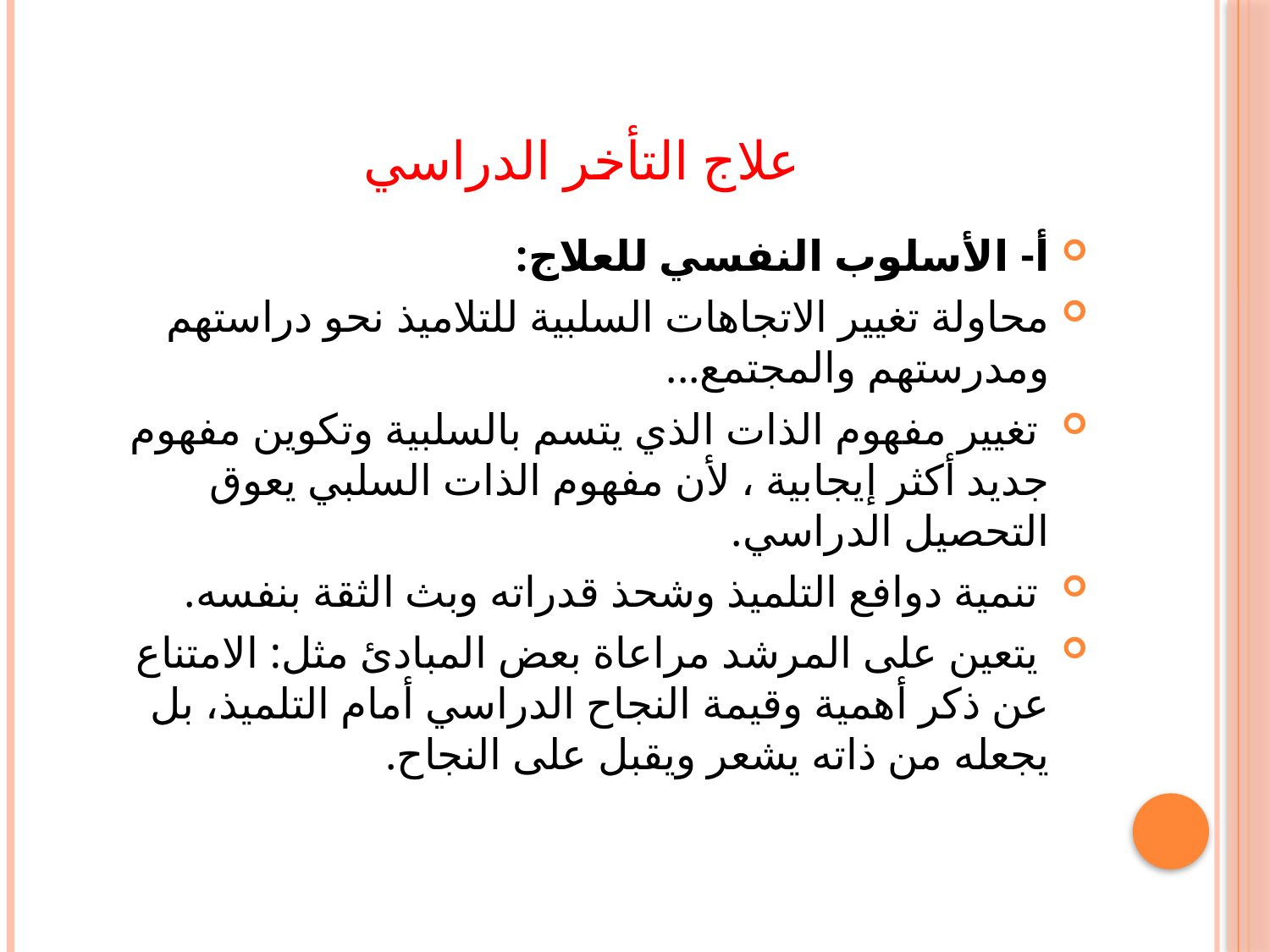

# علاج التأخر الدراسي
أ- الأسلوب النفسي للعلاج:
محاولة تغيير الاتجاهات السلبية للتلاميذ نحو دراستهم ومدرستهم والمجتمع...
 تغيير مفهوم الذات الذي يتسم بالسلبية وتكوين مفهوم جديد أكثر إيجابية ، لأن مفهوم الذات السلبي يعوق التحصيل الدراسي.
 تنمية دوافع التلميذ وشحذ قدراته وبث الثقة بنفسه.
 يتعين على المرشد مراعاة بعض المبادئ مثل: الامتناع عن ذكر أهمية وقيمة النجاح الدراسي أمام التلميذ، بل يجعله من ذاته يشعر ويقبل على النجاح.